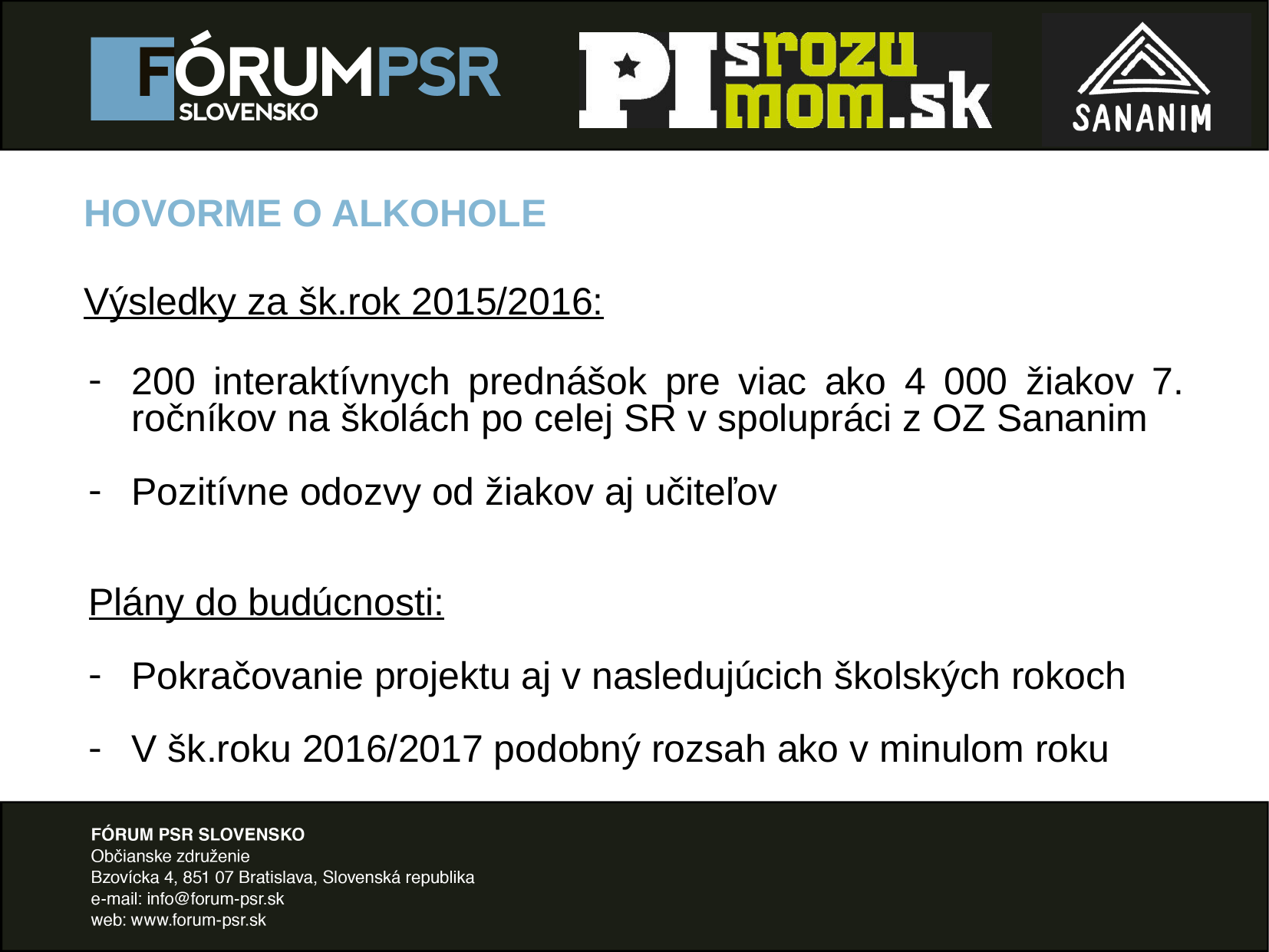

HOVORME O ALKOHOLE

Výsledky za šk.rok 2015/2016:

200 interaktívnych prednášok pre viac ako 4 000 žiakov 7. ročníkov na školách po celej SR v spolupráci z OZ Sananim

Pozitívne odozvy od žiakov aj učiteľov

Plány do budúcnosti:

Pokračovanie projektu aj v nasledujúcich školských rokoch

V šk.roku 2016/2017 podobný rozsah ako v minulom roku